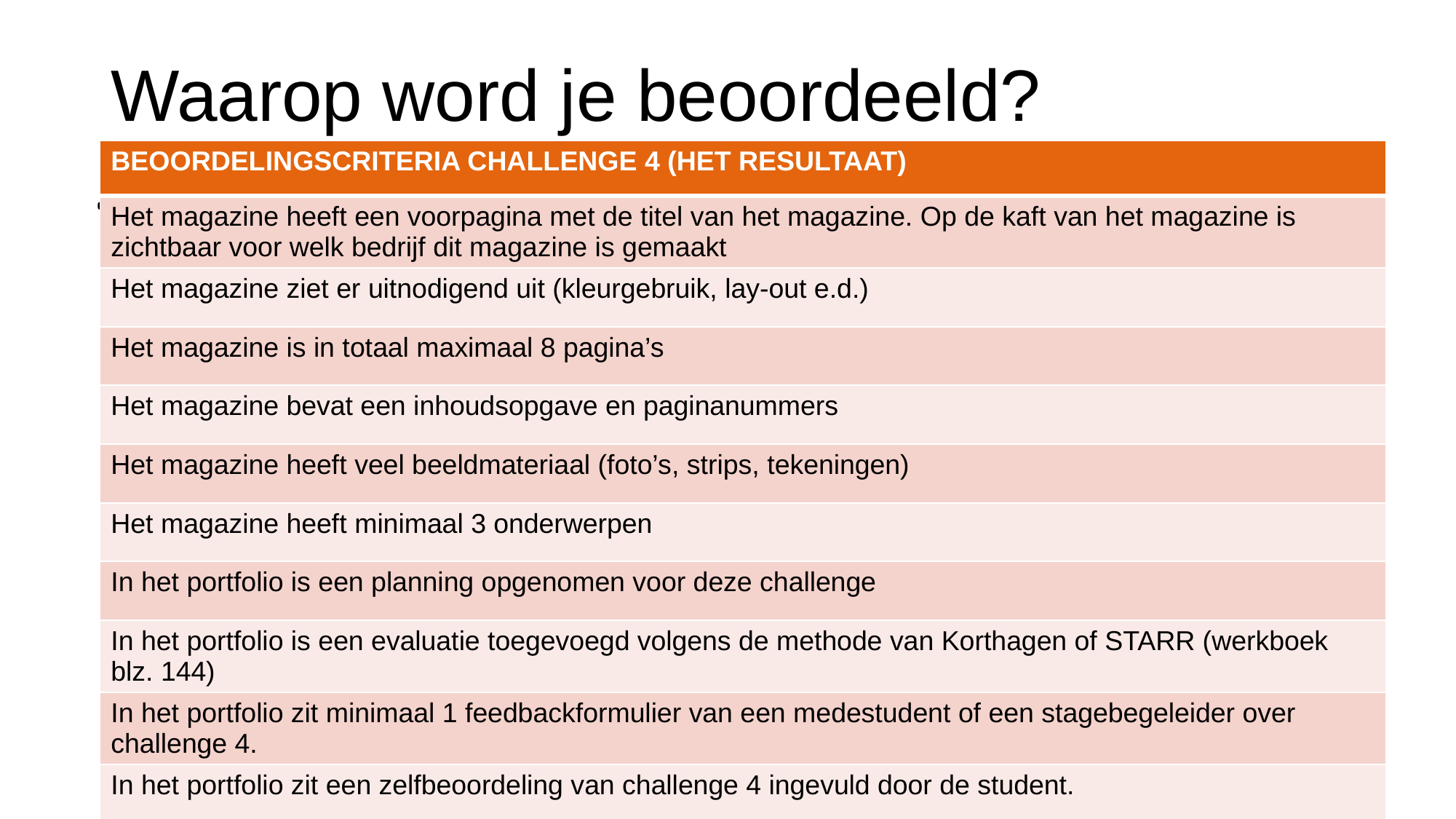

# Waarop word je beoordeeld?
| BEOORDELINGSCRITERIA CHALLENGE 4 (HET RESULTAAT) |
| --- |
| Het magazine heeft een voorpagina met de titel van het magazine. Op de kaft van het magazine is zichtbaar voor welk bedrijf dit magazine is gemaakt |
| Het magazine ziet er uitnodigend uit (kleurgebruik, lay-out e.d.) |
| Het magazine is in totaal maximaal 8 pagina’s |
| Het magazine bevat een inhoudsopgave en paginanummers |
| Het magazine heeft veel beeldmateriaal (foto’s, strips, tekeningen) |
| Het magazine heeft minimaal 3 onderwerpen |
| In het portfolio is een planning opgenomen voor deze challenge |
| In het portfolio is een evaluatie toegevoegd volgens de methode van Korthagen of STARR (werkboek blz. 144) |
| In het portfolio zit minimaal 1 feedbackformulier van een medestudent of een stagebegeleider over challenge 4. |
| In het portfolio zit een zelfbeoordeling van challenge 4 ingevuld door de student. |